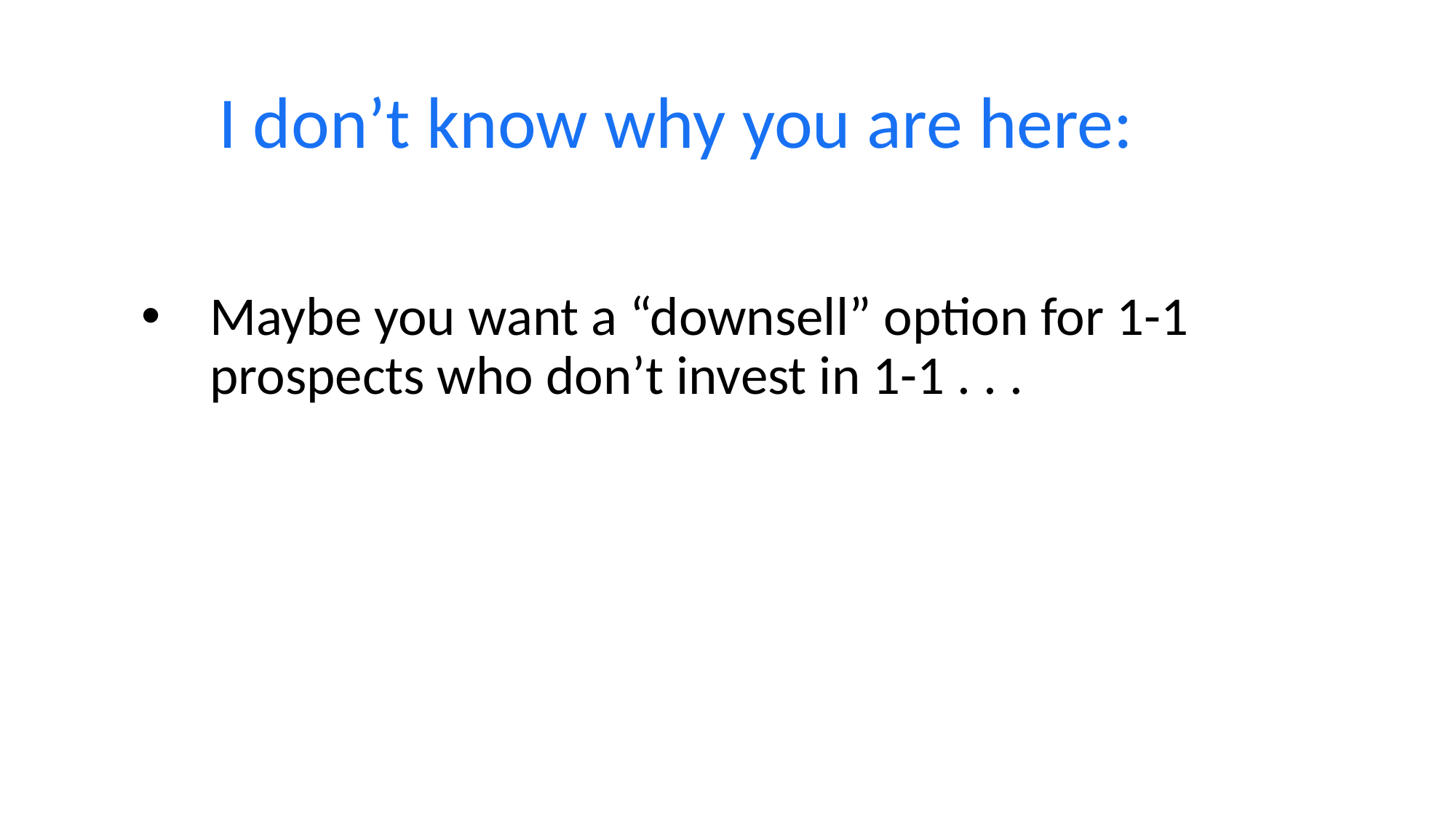

I don’t know why you are here:

Maybe you want a “downsell” option for 1-1 prospects who don’t invest in 1-1 . . .